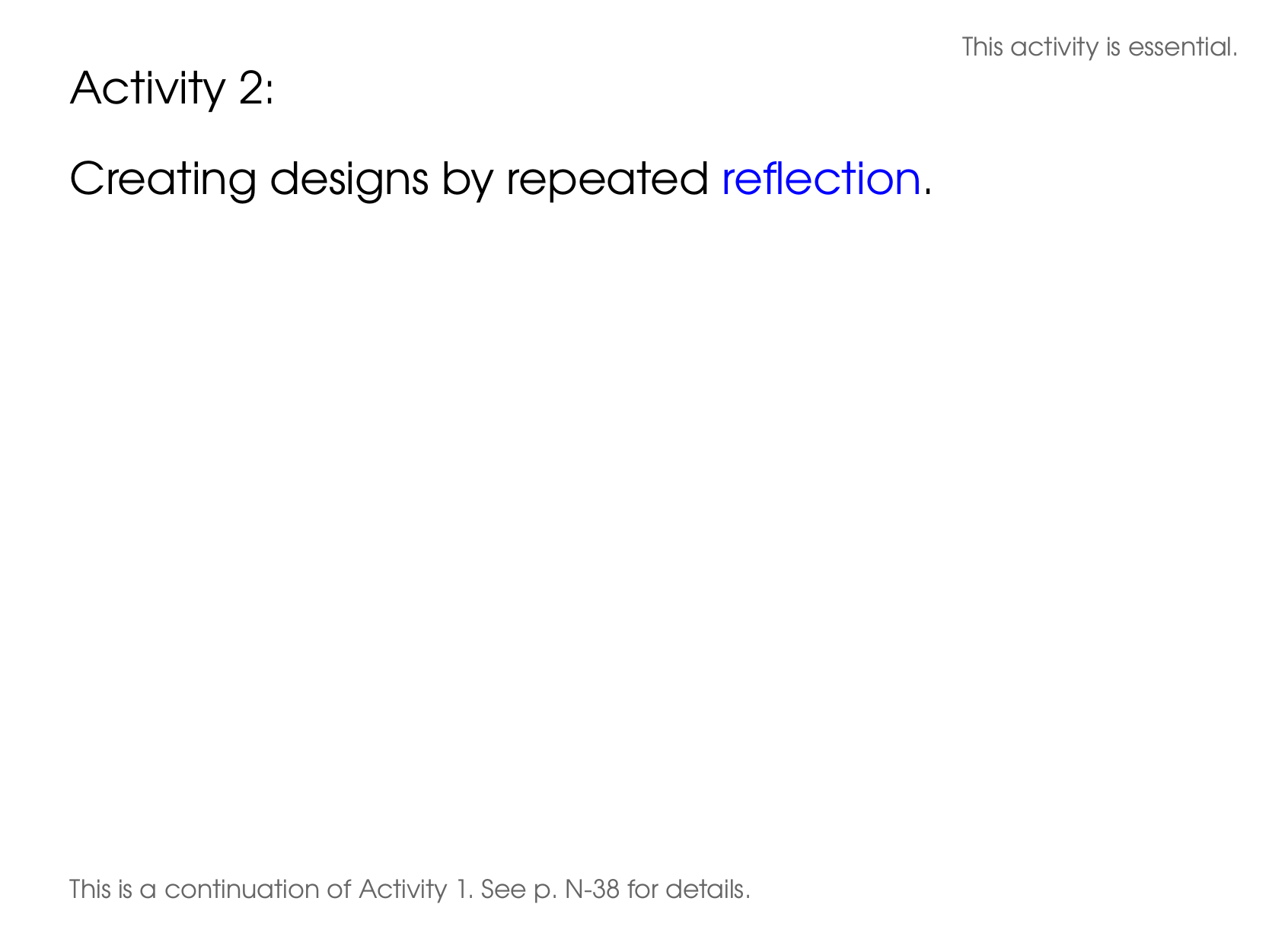

This activity is essential.
Activity 2:
Creating designs by repeated reflection.
This is a continuation of Activity 1. See p. N-38 for details.